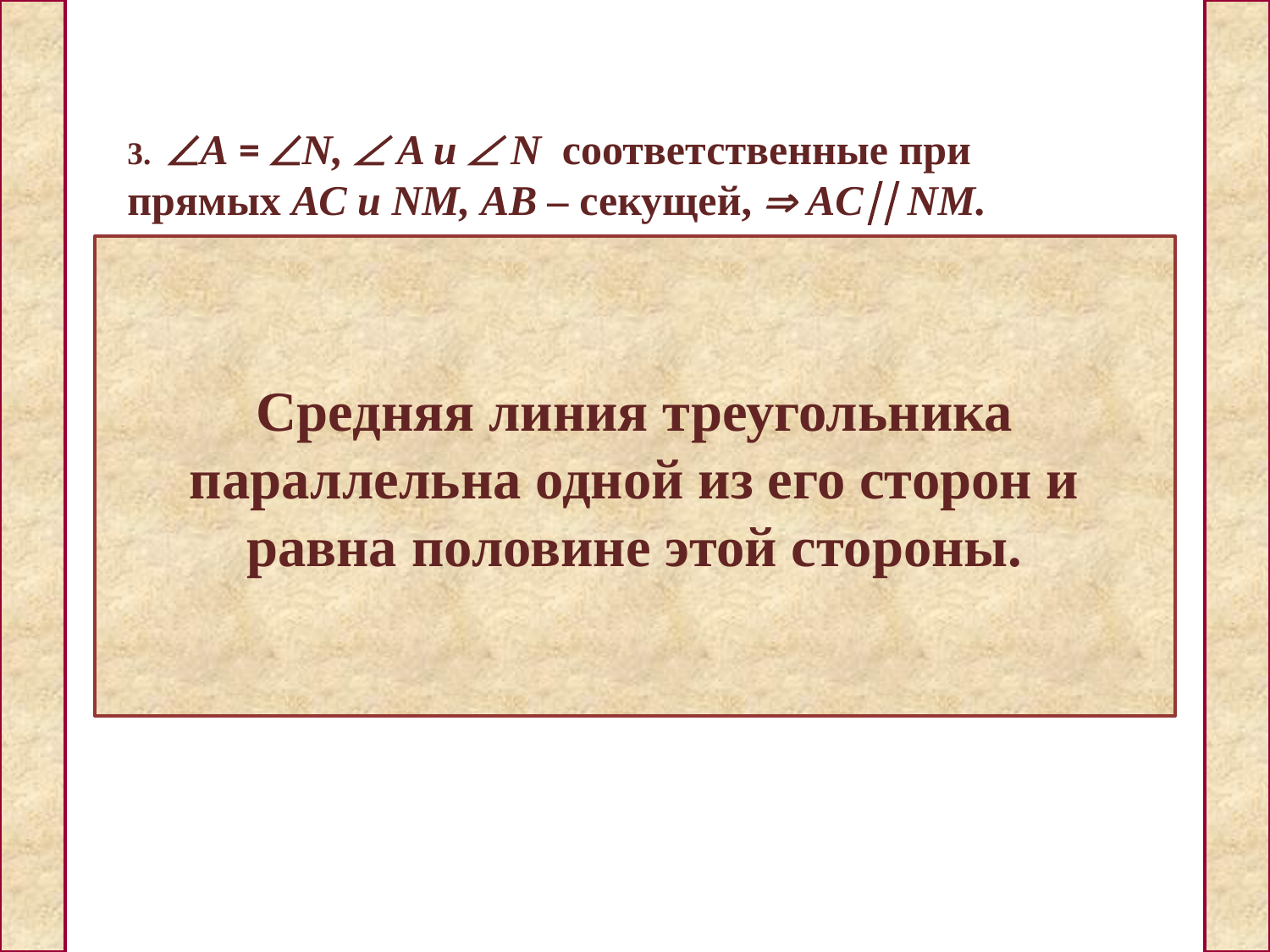

3.  ∠А = ∠N, ∠ A и ∠ N  соответственные при прямых АС и NM, АВ – секущей, ⇒ AC|| NM.
B

N
M
C
А
Средняя линия треугольника параллельна одной из его сторон и равна половине этой стороны.